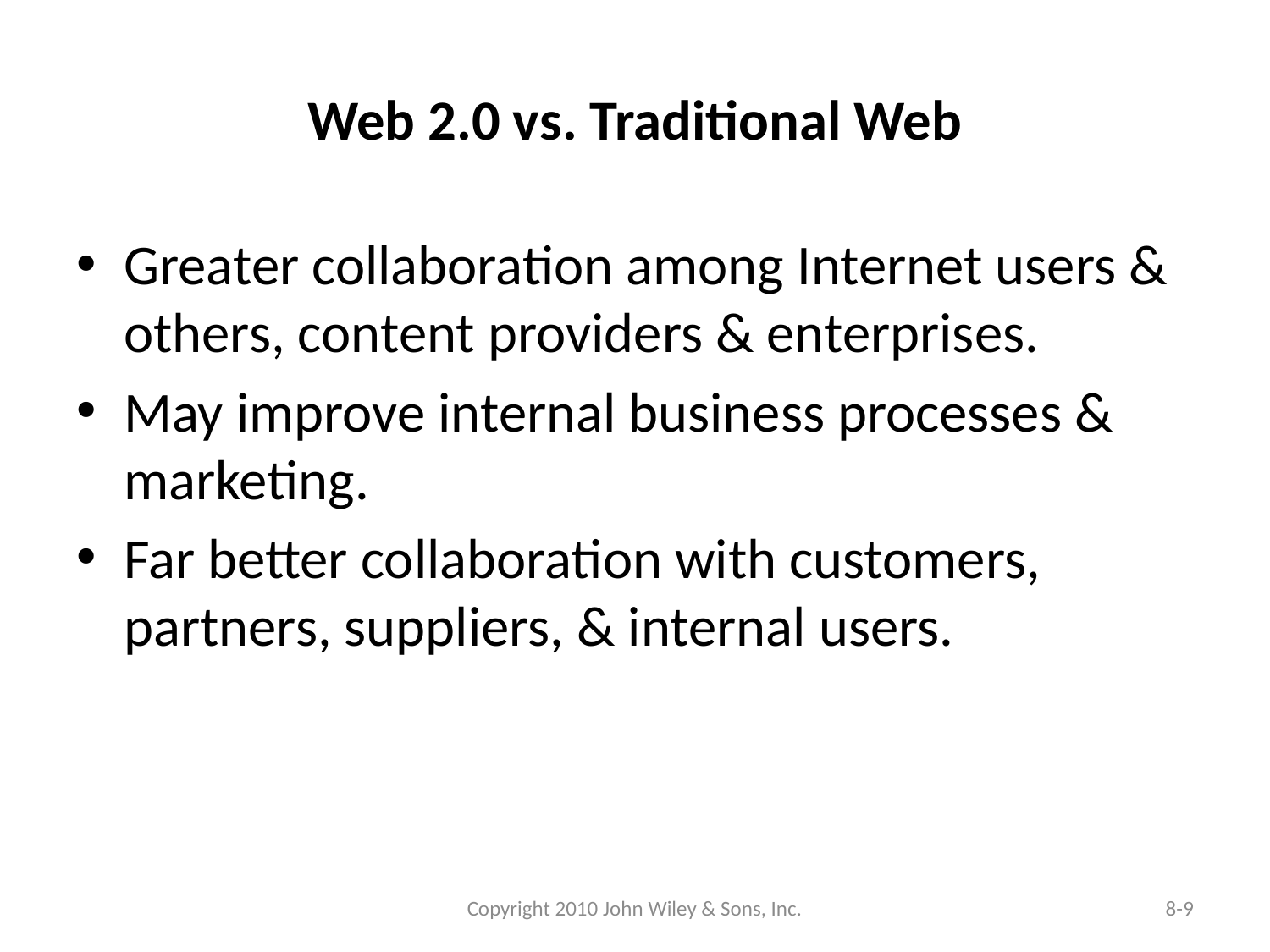

# Web 2.0 vs. Traditional Web
Greater collaboration among Internet users & others, content providers & enterprises.
May improve internal business processes & marketing.
Far better collaboration with customers, partners, suppliers, & internal users.
Copyright 2010 John Wiley & Sons, Inc.
8-9